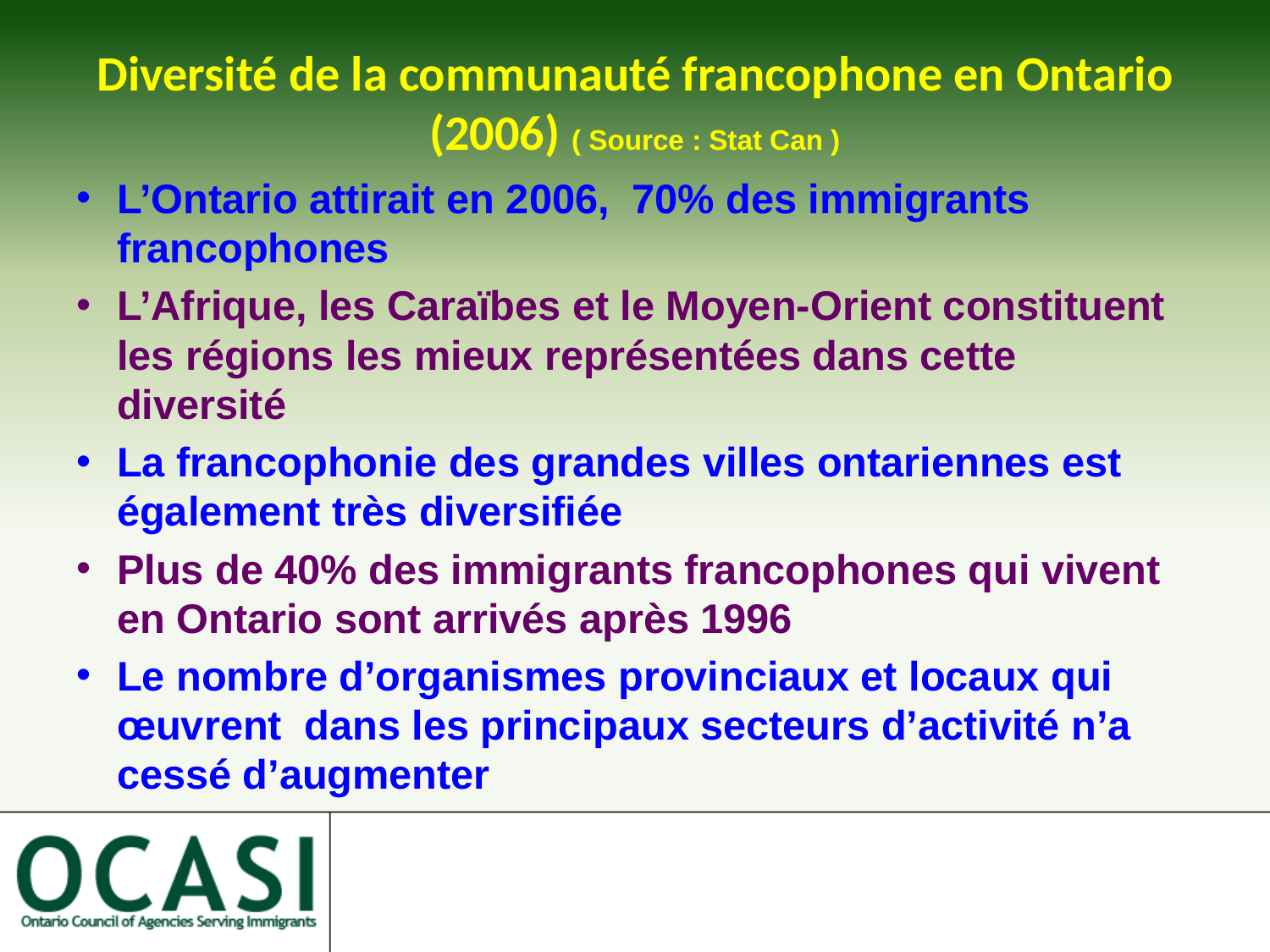

# Diversité de la communauté francophone en Ontario (2006) ( Source : Stat Can )
L’Ontario attirait en 2006,  70% des immigrants francophones
L’Afrique, les Caraïbes et le Moyen-Orient constituent les régions les mieux représentées dans cette diversité
La francophonie des grandes villes ontariennes est également très diversifiée
Plus de 40% des immigrants francophones qui vivent en Ontario sont arrivés après 1996
Le nombre d’organismes provinciaux et locaux qui œuvrent  dans les principaux secteurs d’activité n’a cessé d’augmenter